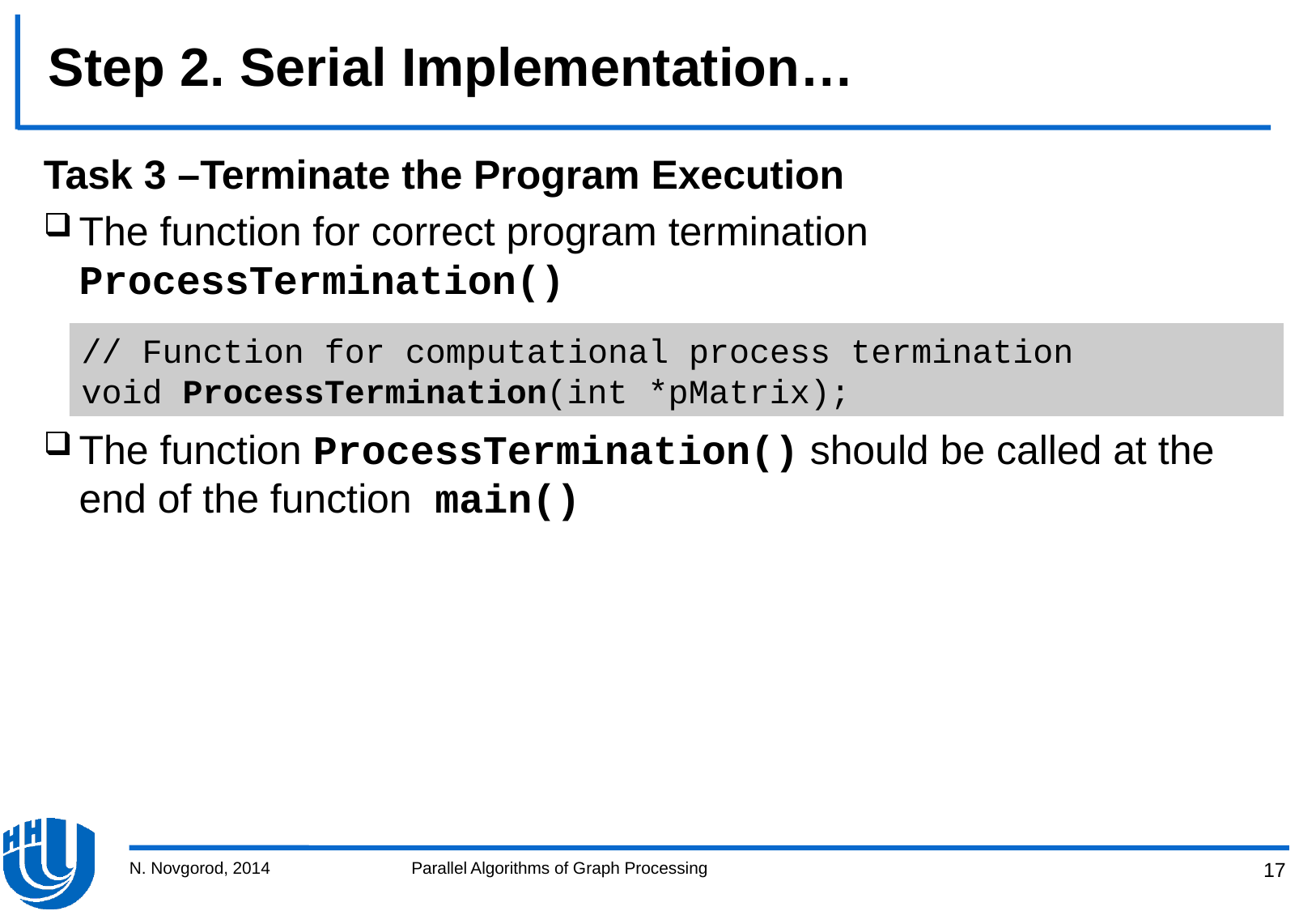

# Step 2. Serial Implementation…
Task 3 –Terminate the Program Execution
The function for correct program termination ProcessTermination()

The function ProcessTermination() should be called at the end of the function  main()

// Function for computational process termination
void ProcessTermination(int *pMatrix);
N. Novgorod, 2014
Parallel Algorithms of Graph Processing
17